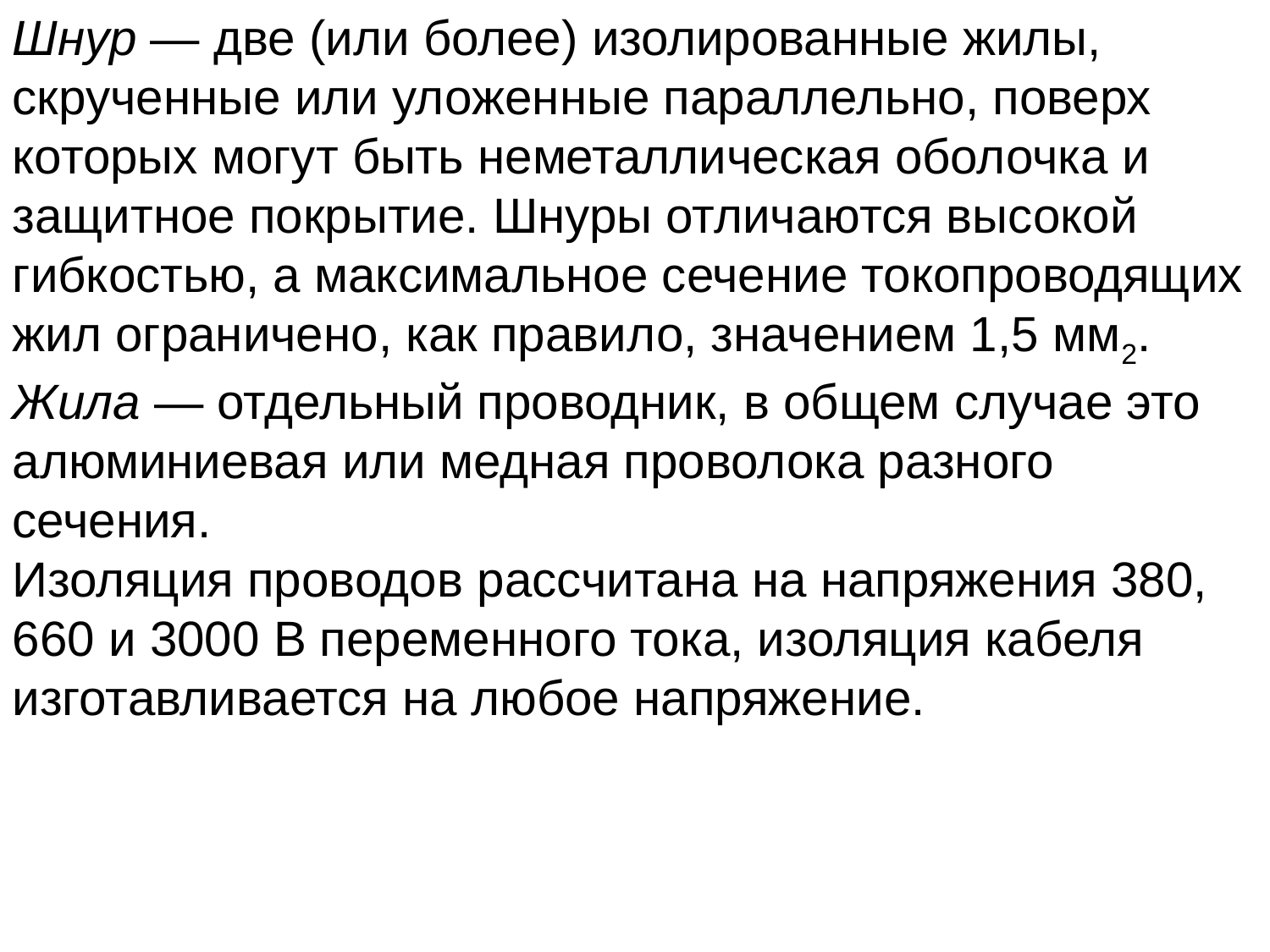

Шнур — две (или более) изолированные жилы, скрученные или уложенные параллельно, поверх которых могут быть неметаллическая оболочка и защитное покрытие. Шнуры отличаются высокой гибкостью, а максимальное сечение токопроводящих жил ограничено, как правило, значением 1,5 мм2. Жила — отдельный проводник, в общем случае это алюминиевая или медная проволока разного сечения.
Изоляция проводов рассчитана на напряжения 380, 660 и 3000 В переменного тока, изоляция кабеля изготавливается на любое напряжение.